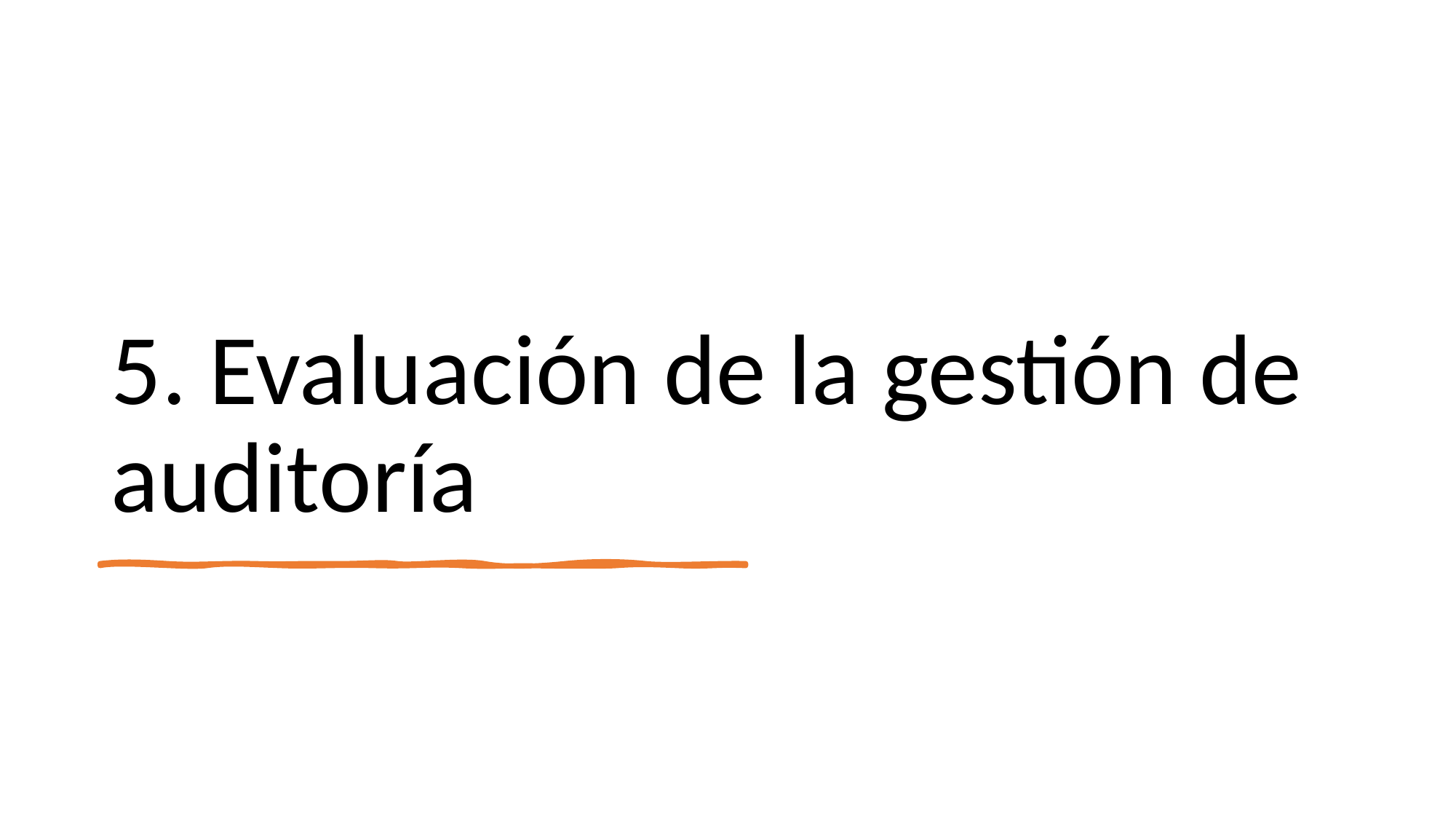

# 5. Evaluación de la gestión de auditoría